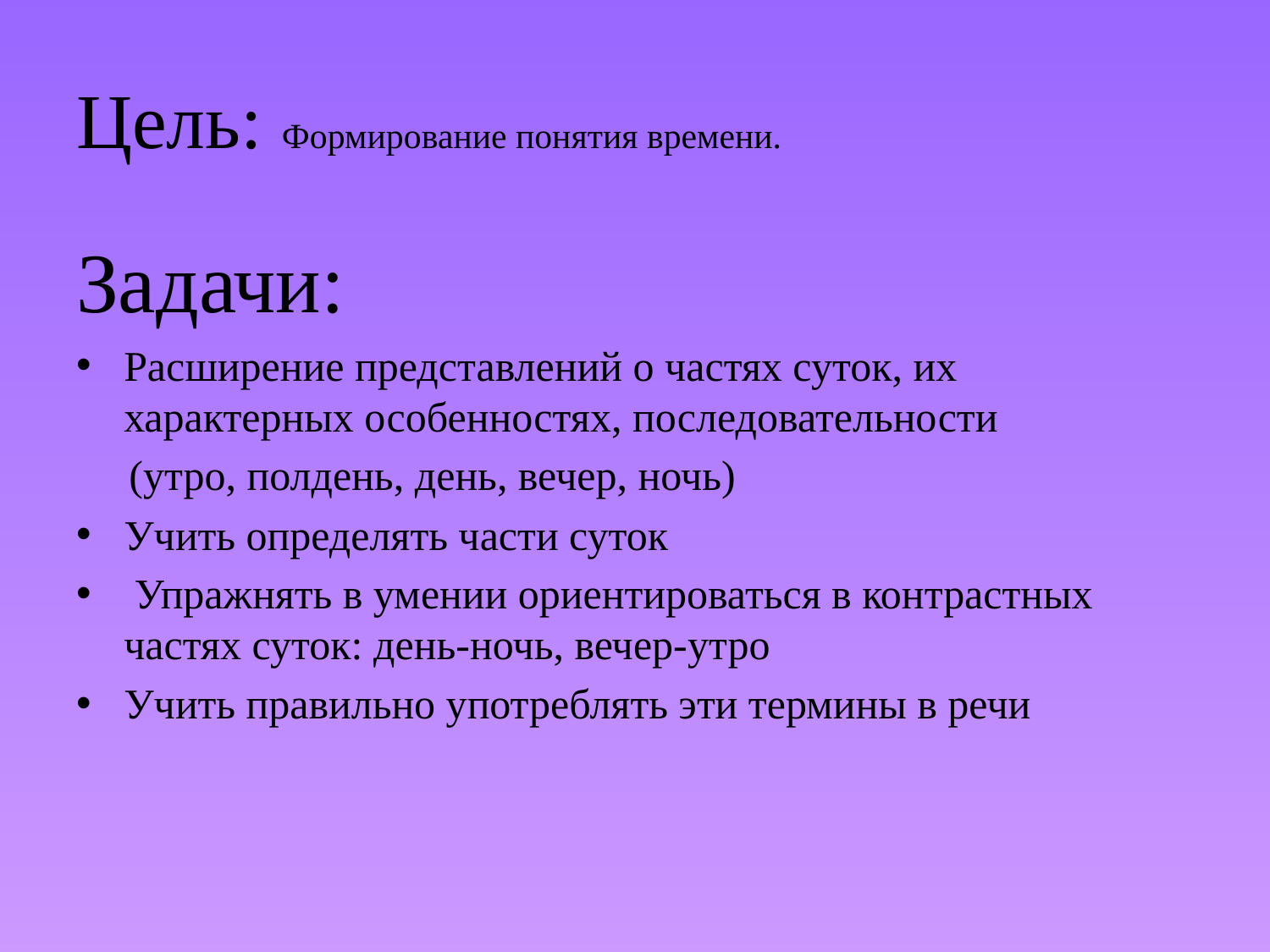

# Цель: Формирование понятия времени.
Задачи:
Расширение представлений о частях суток, их характерных особенностях, последовательности
     (утро, полдень, день, вечер, ночь)
Учить определять части суток
 Упражнять в умении ориентироваться в контрастных частях суток: день-ночь, вечер-утро
Учить правильно употреблять эти термины в речи